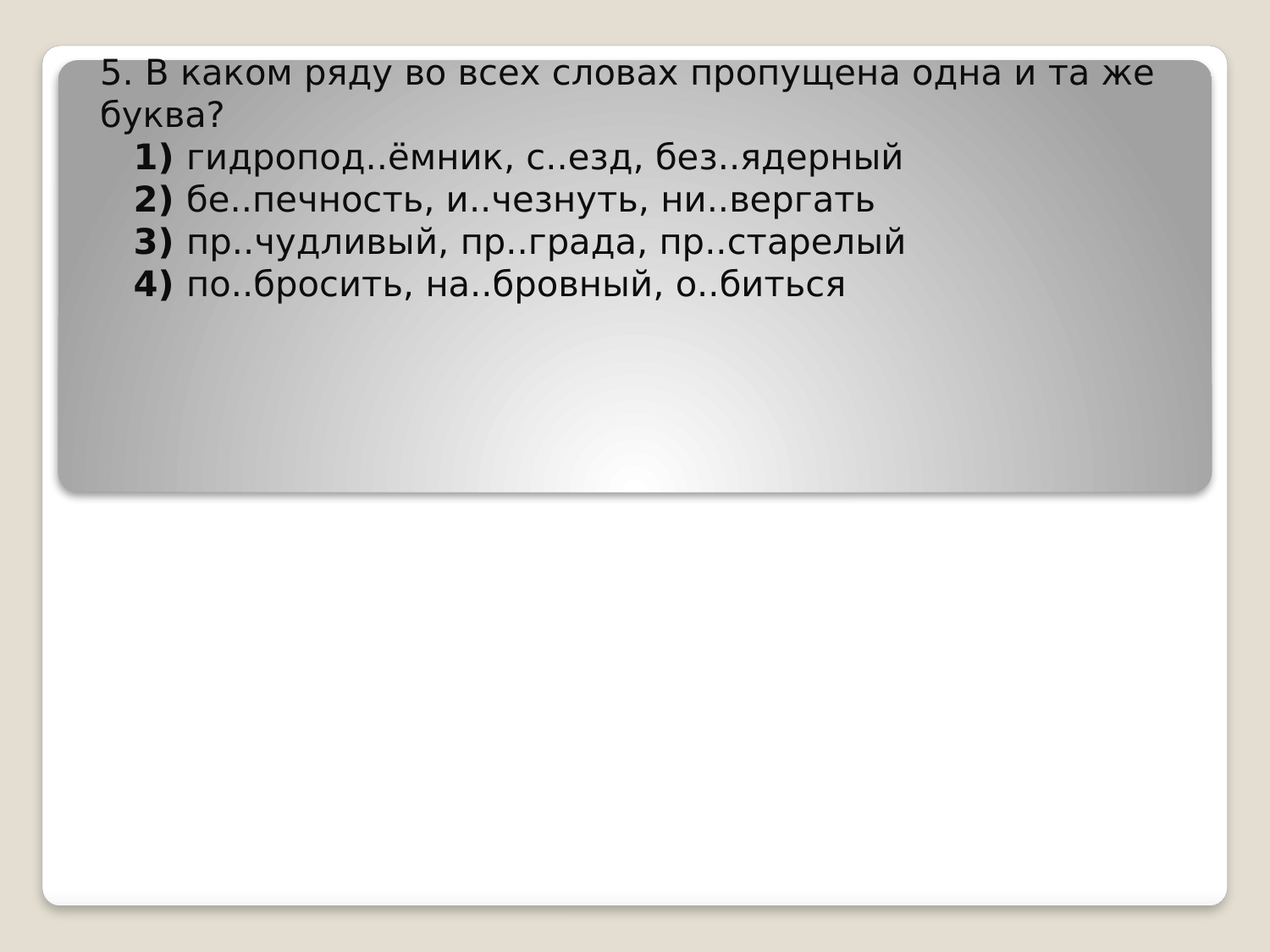

5. В каком ряду во всех словах пропущена одна и та же буква?
   1) гидропод..ёмник, с..езд, без..ядерный
   2) бе..печность, и..чезнуть, ни..вергать
   3) пр..чудливый, пр..града, пр..старелый
   4) по..бросить, на..бровный, о..биться